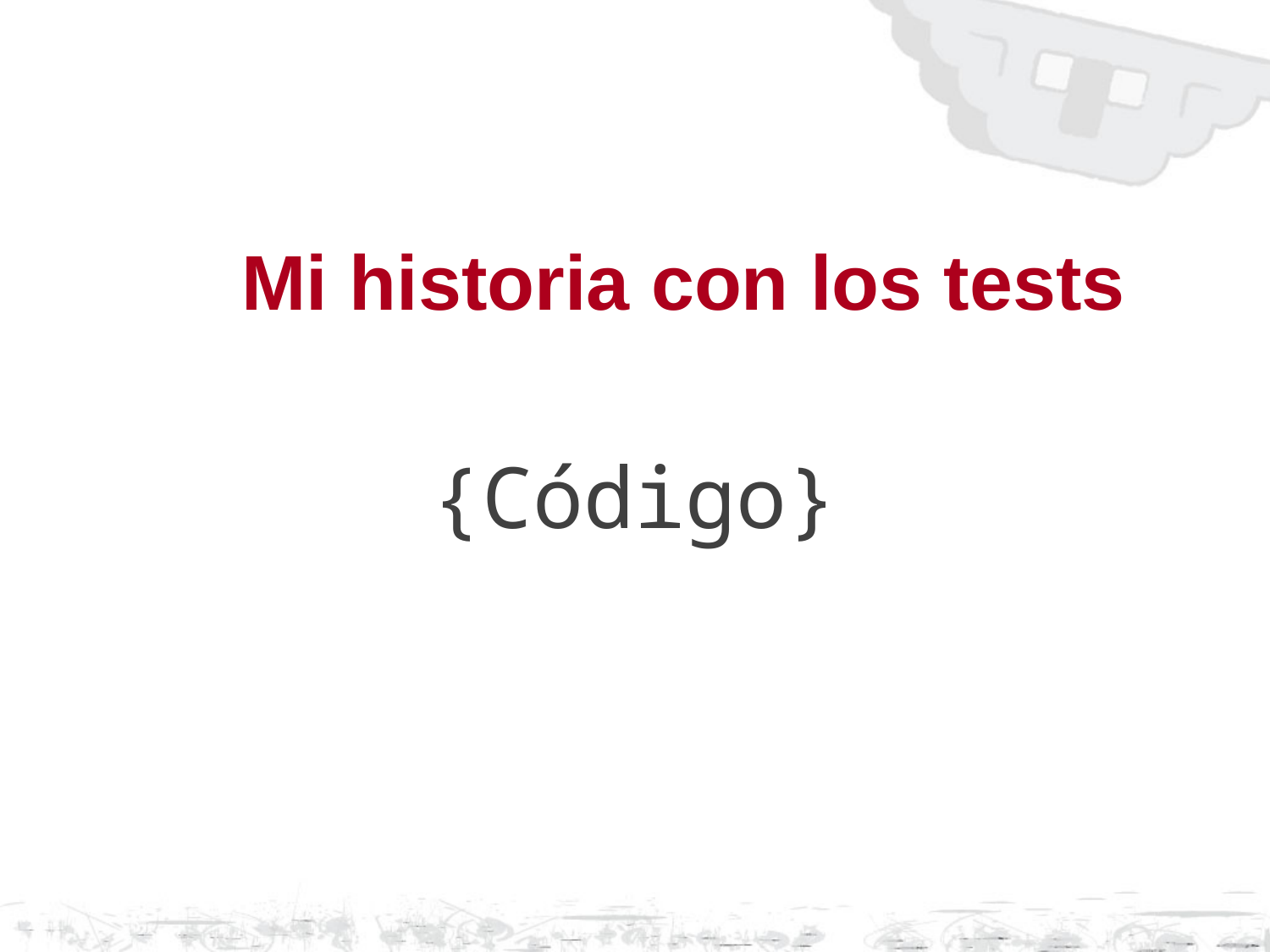

# Mi historia con los tests
{Código}